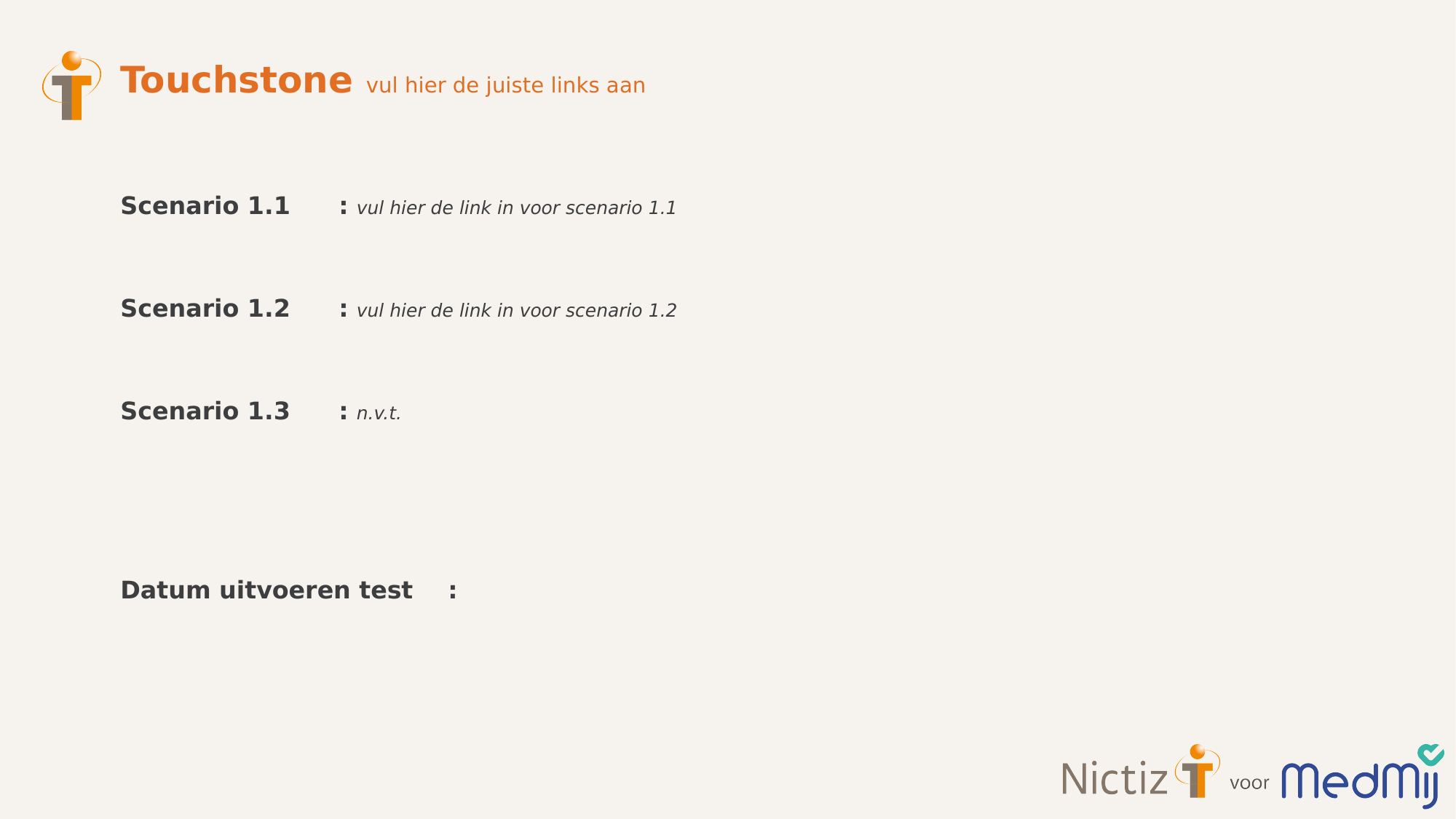

# Touchstone vul hier de juiste links aan
Scenario 1.1	: vul hier de link in voor scenario 1.1

Scenario 1.2	: vul hier de link in voor scenario 1.2

Scenario 1.3	: n.v.t.

Datum uitvoeren test	: